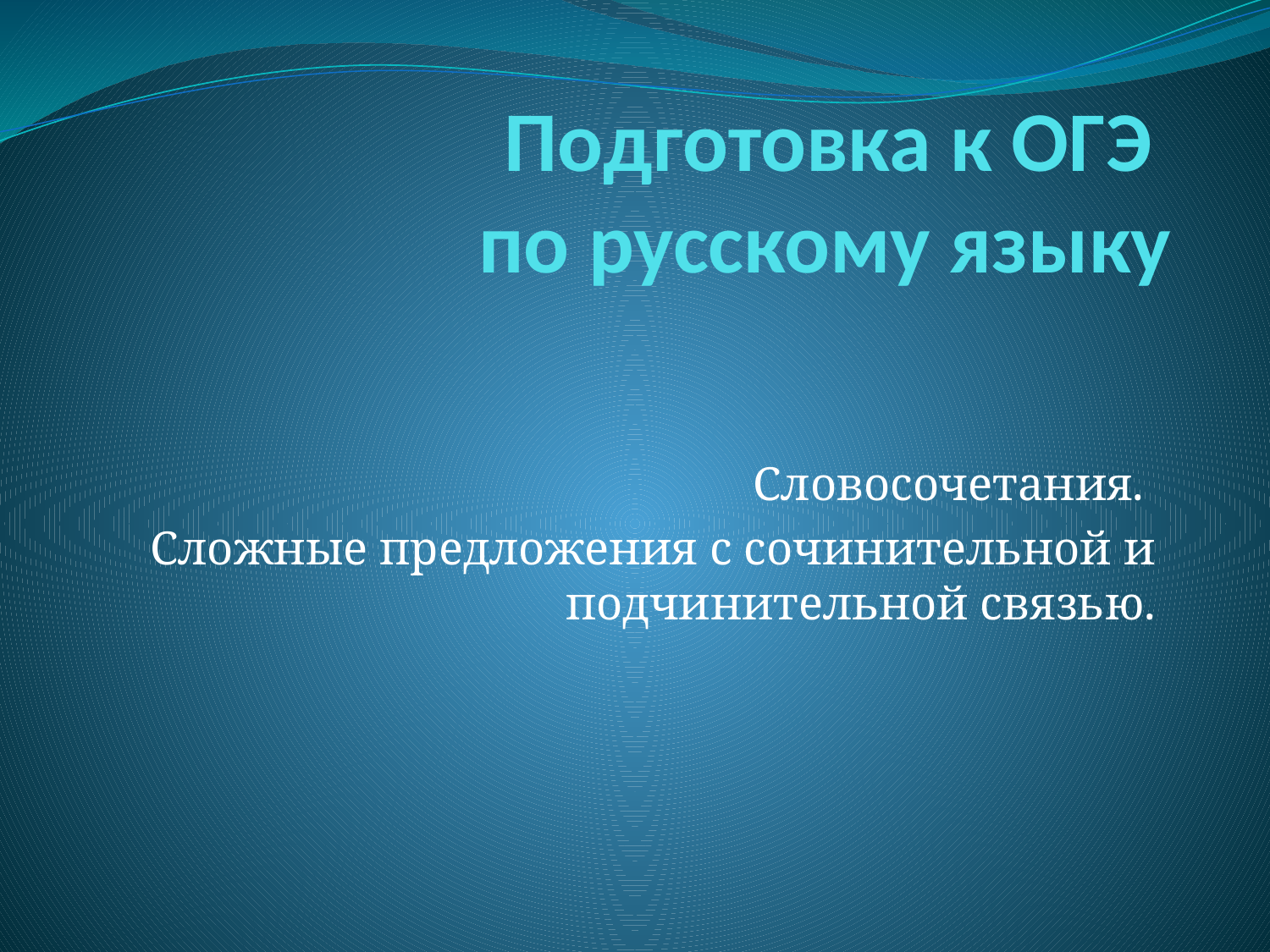

# Подготовка к ОГЭ по русскому языку
Словосочетания.
Сложные предложения с сочинительной и подчинительной связью.